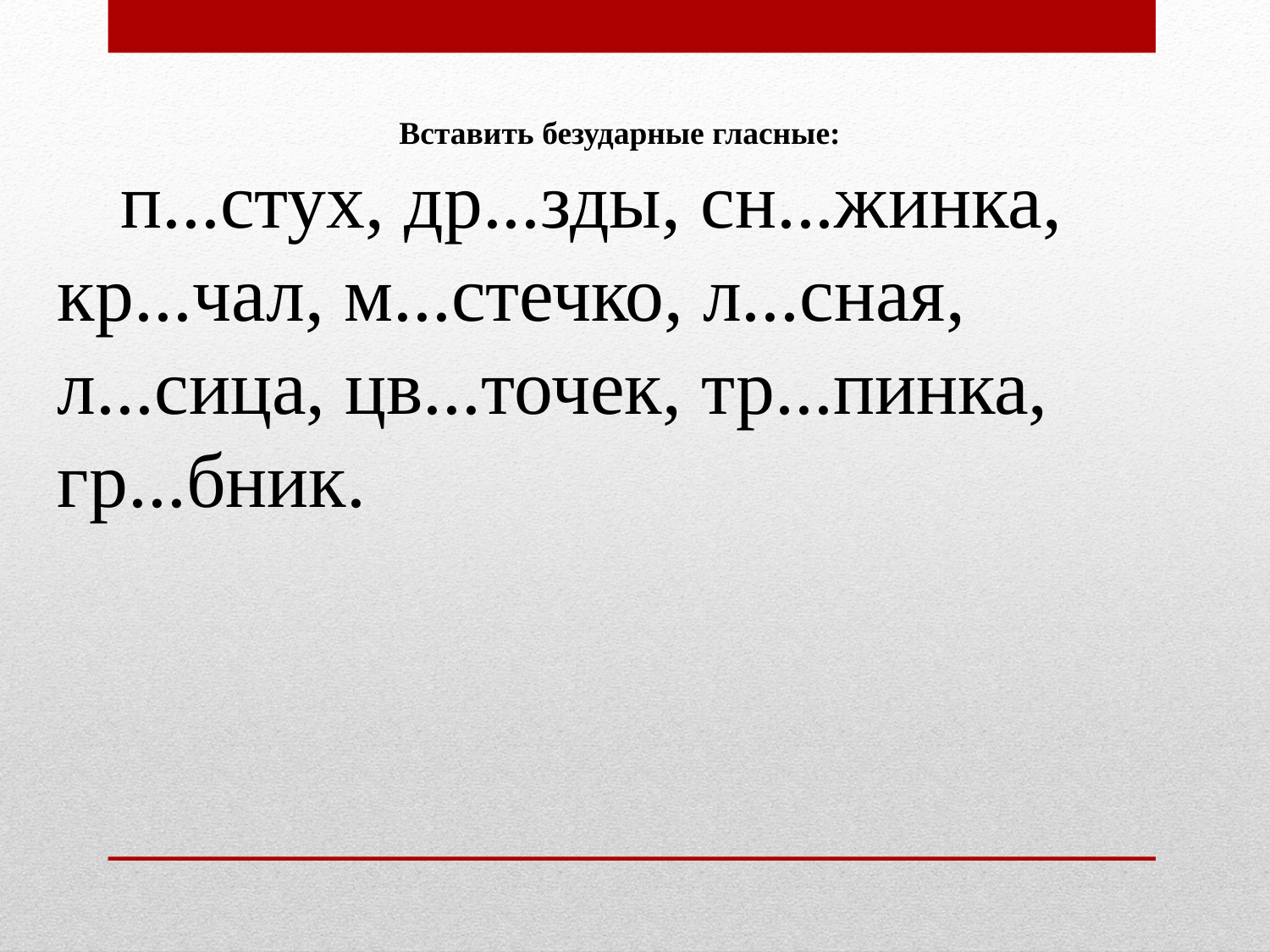

Вставить безударные гласные:
     п...стух, др...зды, сн...жинка, кр...чал, м...стечко, л...сная, л...сица, цв...точек, тр...пинка, гр...бник.